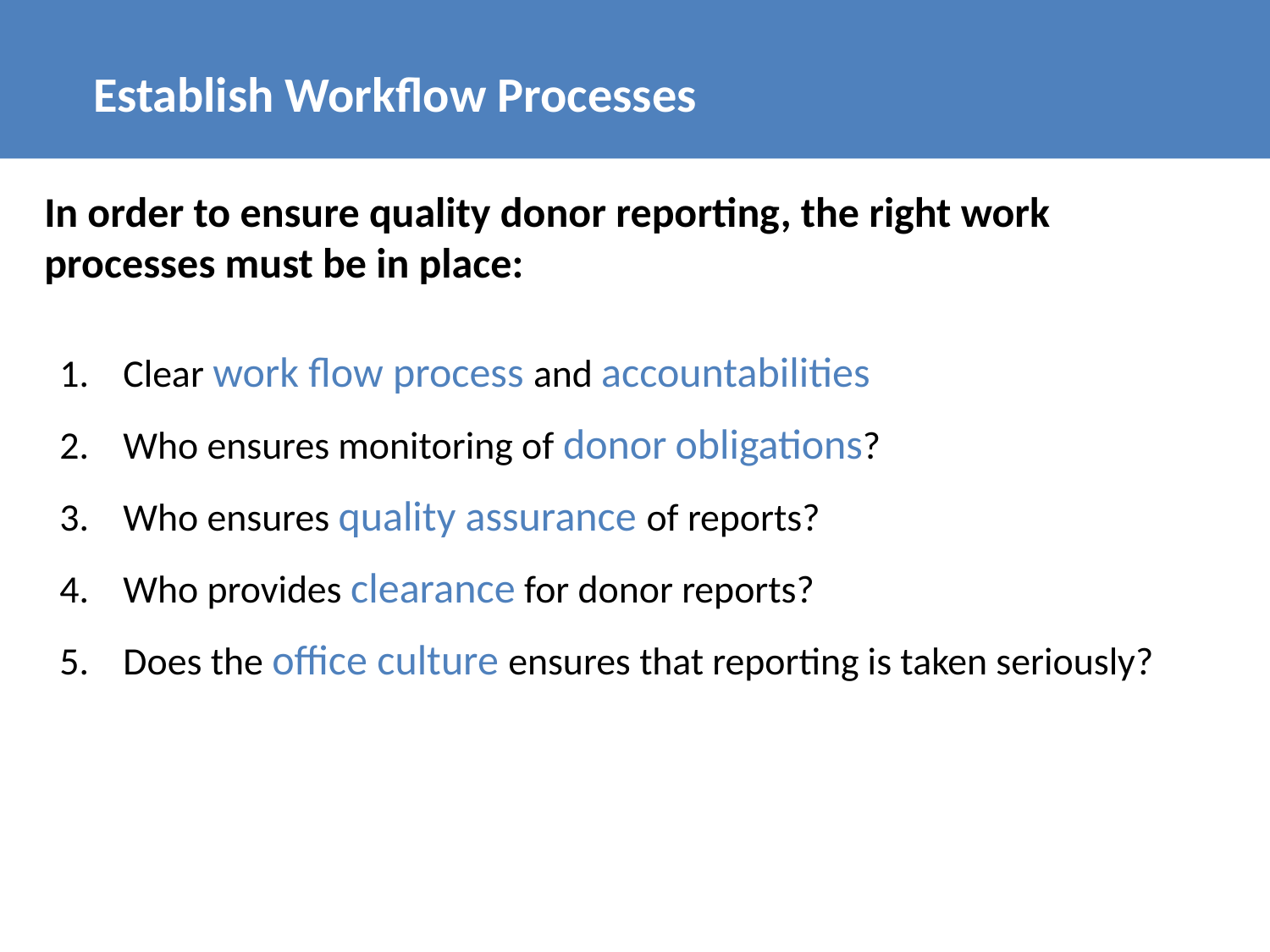

# Establish Workflow Processes
In order to ensure quality donor reporting, the right work processes must be in place:
Clear work flow process and accountabilities
Who ensures monitoring of donor obligations?
Who ensures quality assurance of reports?
Who provides clearance for donor reports?
Does the office culture ensures that reporting is taken seriously?